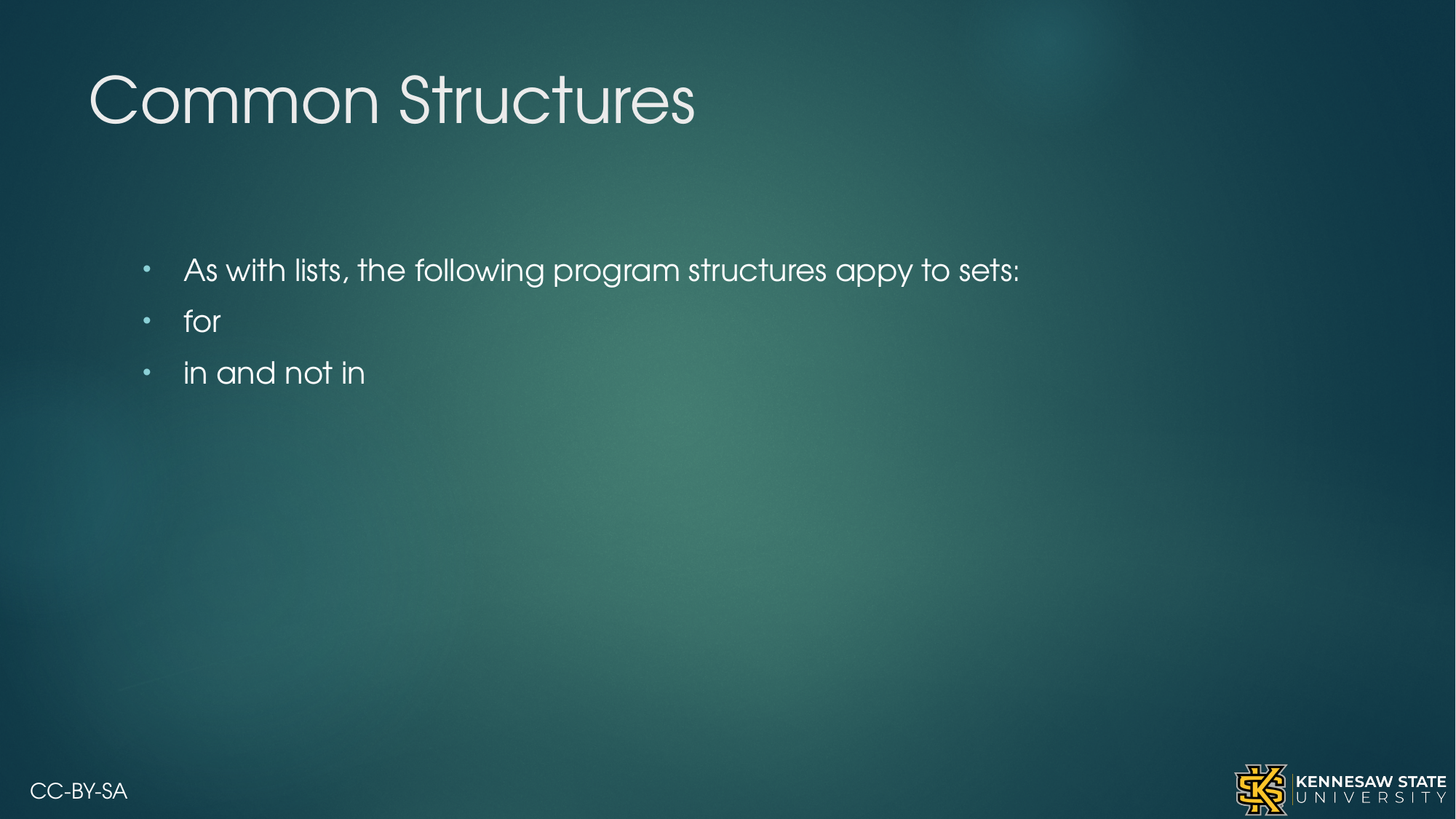

# Common Structures
As with lists, the following program structures appy to sets:
for
in and not in